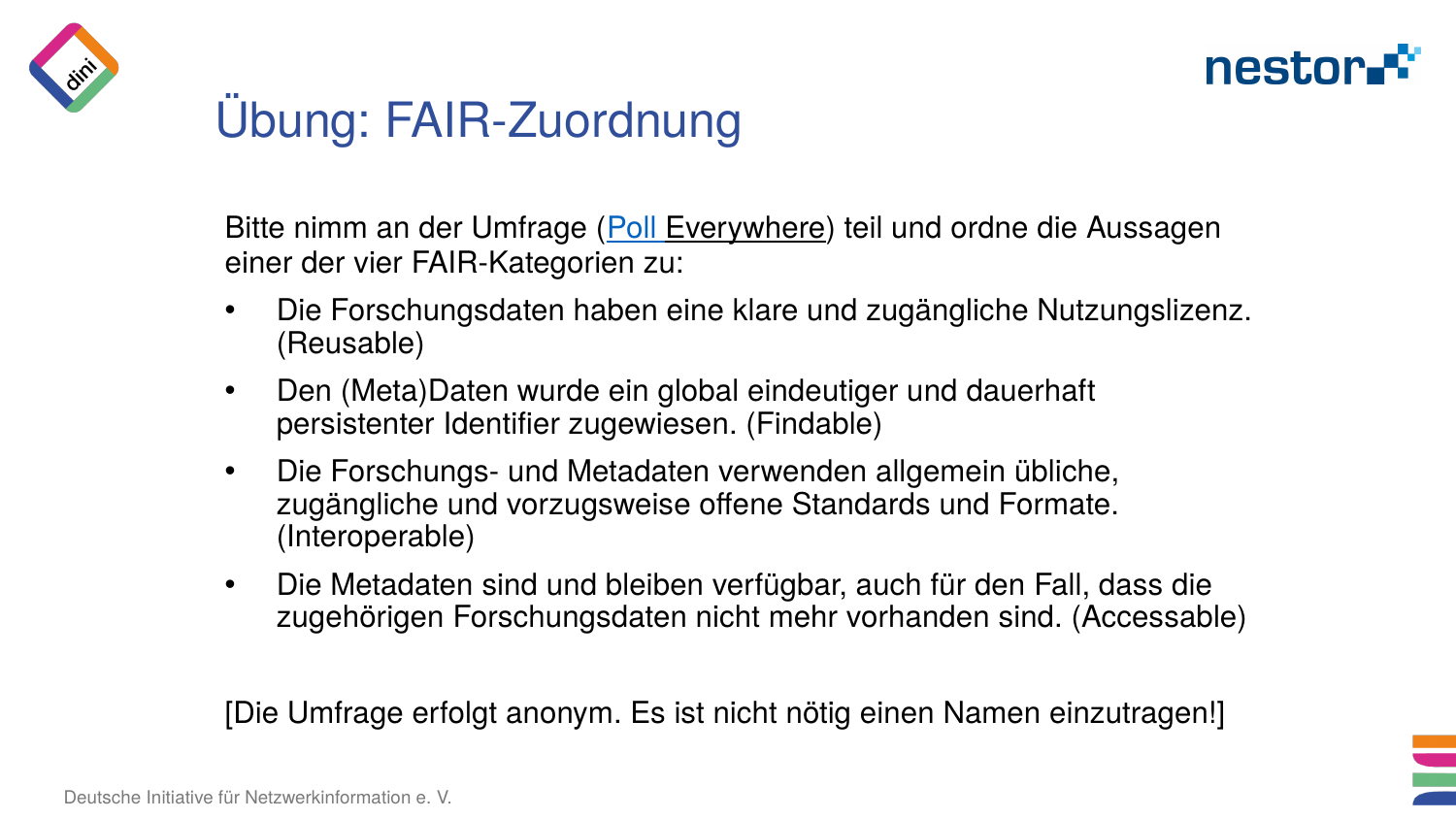

# Übung: FAIR-Zuordnung
Bitte nimm an der Umfrage (Poll Everywhere) teil und ordne die Aussagen einer der vier FAIR-Kategorien zu:
Die Forschungsdaten haben eine klare und zugängliche Nutzungslizenz. (Reusable)
Den (Meta)Daten wurde ein global eindeutiger und dauerhaft persistenter Identifier zugewiesen. (Findable)
Die Forschungs- und Metadaten verwenden allgemein übliche, zugängliche und vorzugsweise offene Standards und Formate. (Interoperable)
Die Metadaten sind und bleiben verfügbar, auch für den Fall, dass die zugehörigen Forschungsdaten nicht mehr vorhanden sind. (Accessable)

[Die Umfrage erfolgt anonym. Es ist nicht nötig einen Namen einzutragen!]